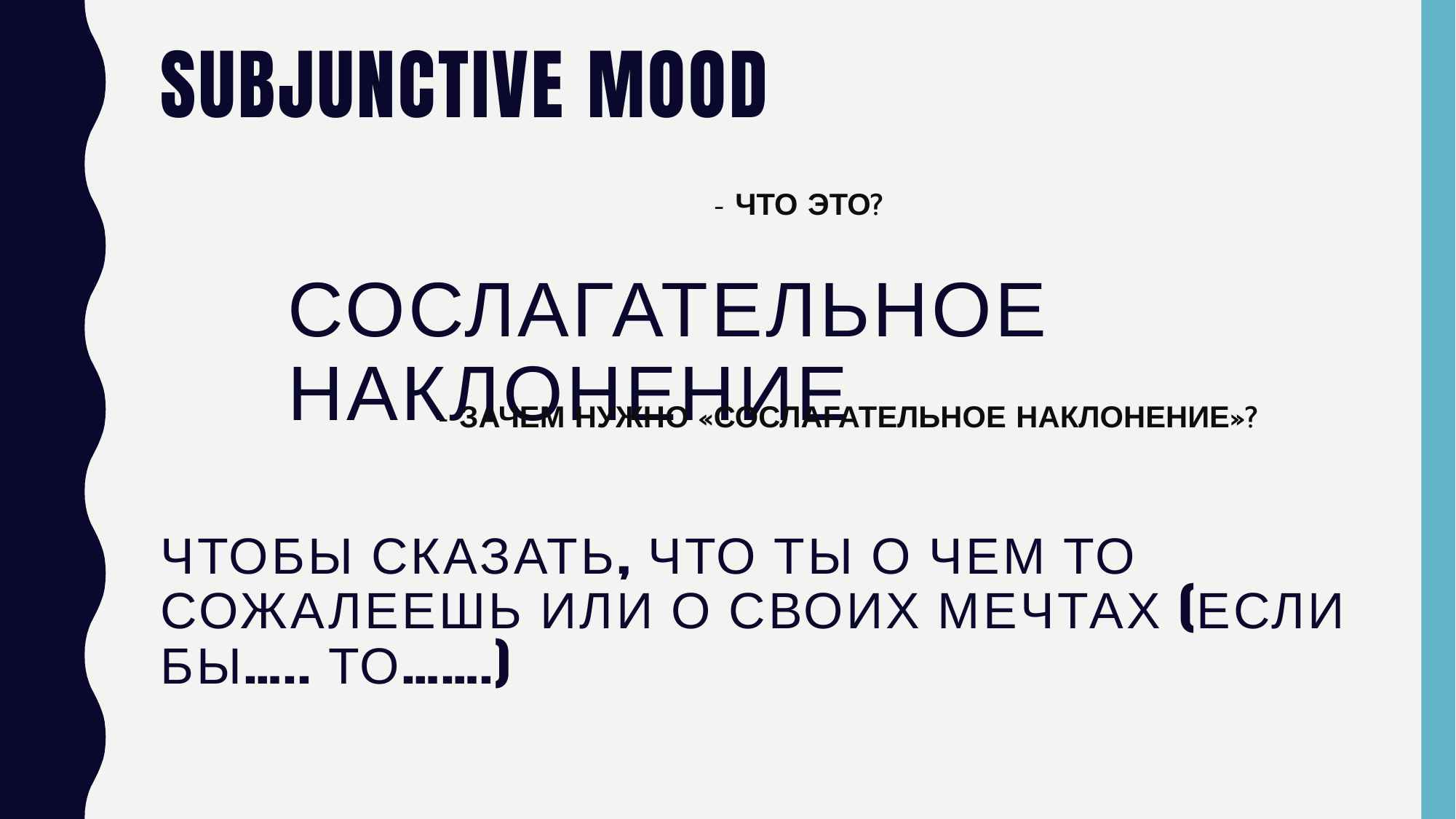

# Subjunctive mood
- ЧТО ЭТО?
СОСЛАГАТЕЛЬНОЕ НАКЛОНЕНИЕ
- ЗАЧЕМ НУЖНО «СОСЛАГАТЕЛЬНОЕ НАКЛОНЕНИЕ»?
ЧТОБЫ СКАЗАТЬ, ЧТО ТЫ О ЧЕМ ТО СОЖАЛЕЕШЬ или о своих мечтах (Если бы….. То…….)